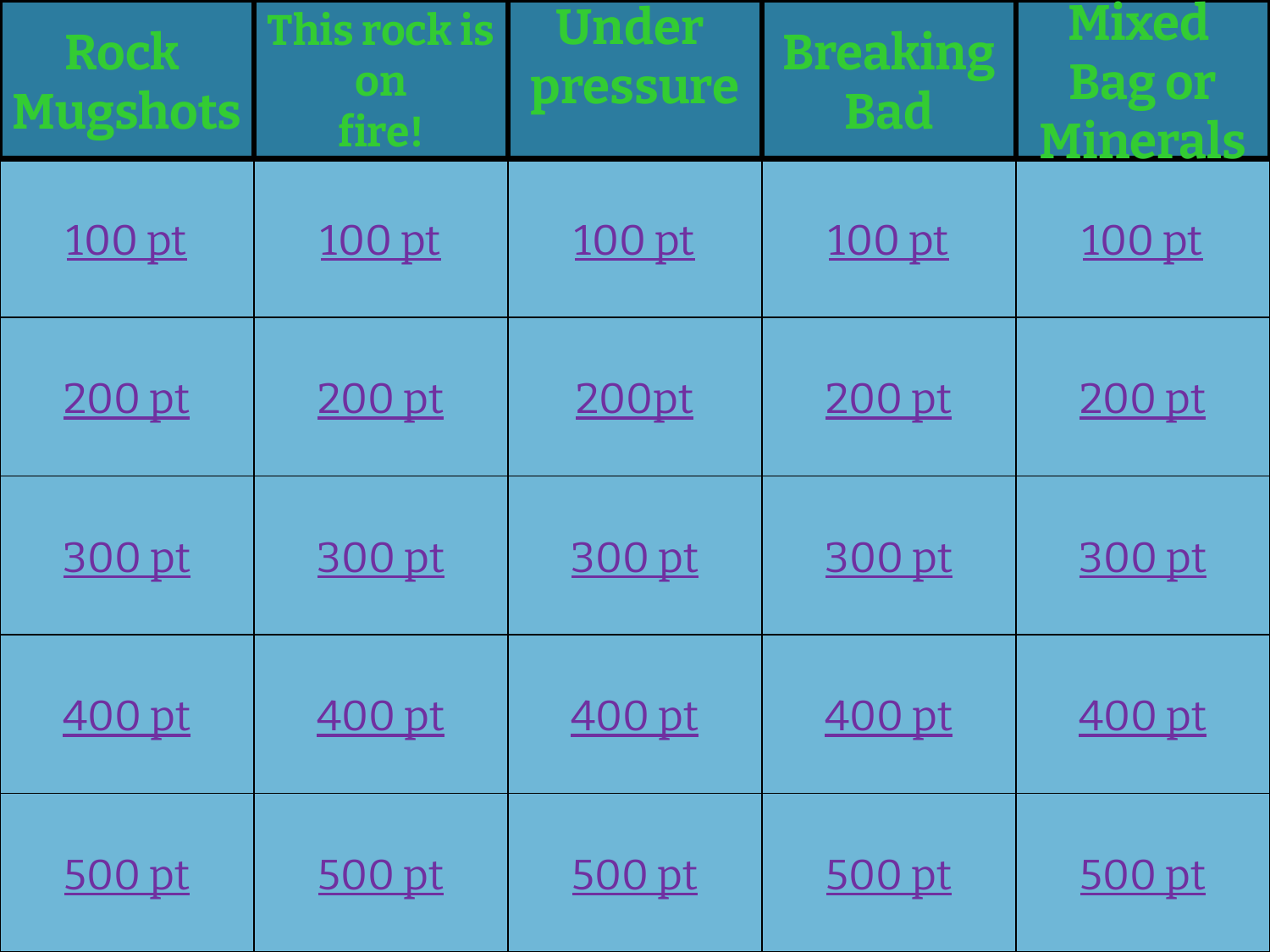

Rock
Mugshots
This rock is
 on
fire!
Under
pressure

Breaking
Bad
Mixed
Bag or
Minerals
100 pt
100 pt
100 pt
100 pt
100 pt
200 pt
200 pt
200pt
200 pt
200 pt
300 pt
300 pt
300 pt
300 pt
300 pt
400 pt
400 pt
400 pt
400 pt
400 pt
500 pt
500 pt
500 pt
500 pt
500 pt